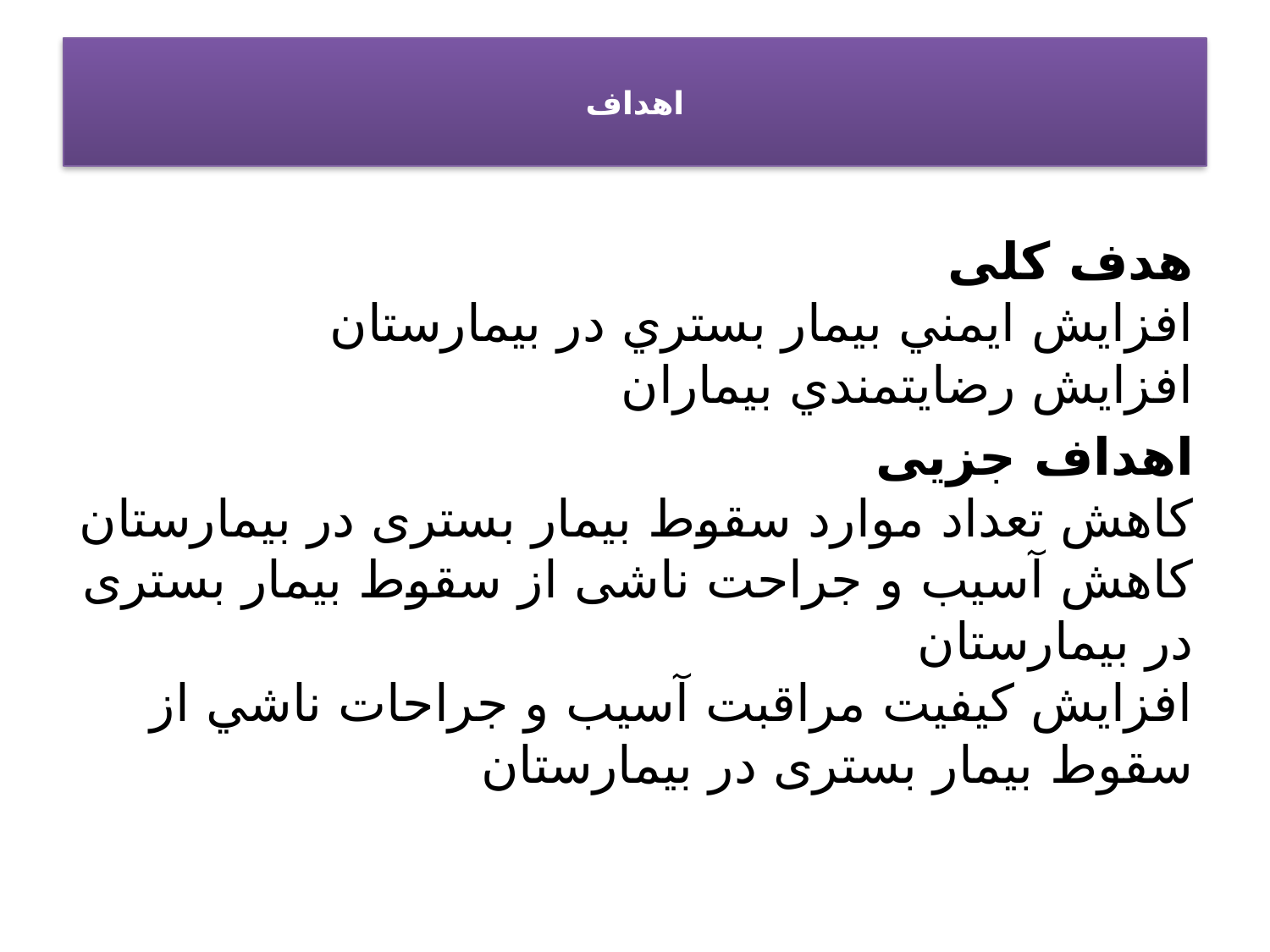

# اهداف
هدف کلی
افزايش ايمني بيمار بستري در بيمارستان
افزايش رضايتمندي بيماران
اهداف جزیی
کاهش تعداد موارد سقوط بیمار بستری در بیمارستان
کاهش آسیب و جراحت ناشی از سقوط بیمار بستری در بیمارستان
افزايش كيفيت مراقبت آسيب و جراحات ناشي از سقوط بیمار بستری در بیمارستان